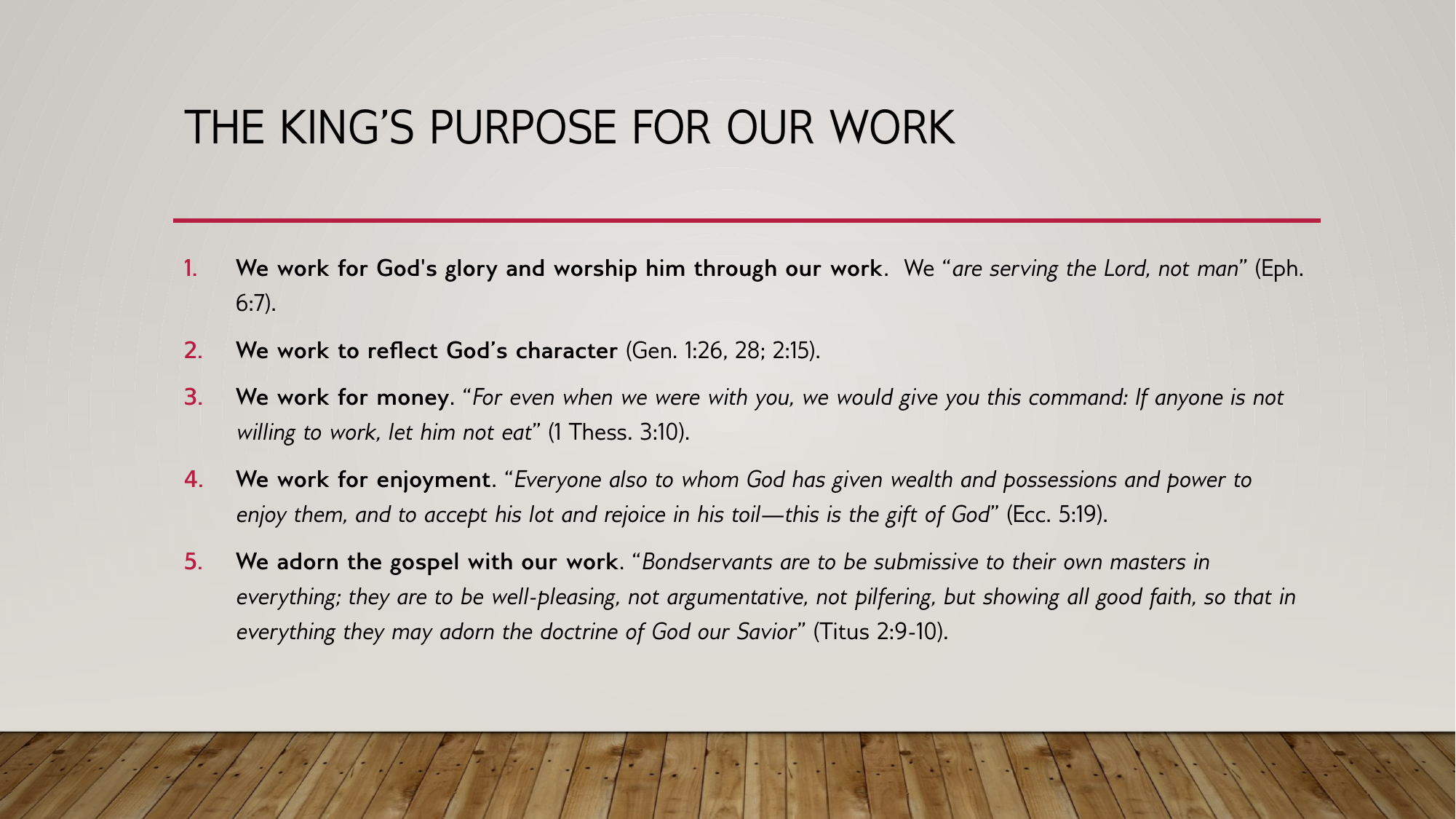

# The King’s Purpose for our work
We work for God's glory and worship him through our work.  We “are serving the Lord, not man” (Eph. 6:7).
We work to reflect God’s character (Gen. 1:26, 28; 2:15).
We work for money. “For even when we were with you, we would give you this command: If anyone is not willing to work, let him not eat” (1 Thess. 3:10).
We work for enjoyment. “Everyone also to whom God has given wealth and possessions and power to enjoy them, and to accept his lot and rejoice in his toil—this is the gift of God” (Ecc. 5:19).
We adorn the gospel with our work. “Bondservants are to be submissive to their own masters in everything; they are to be well-pleasing, not argumentative, not pilfering, but showing all good faith, so that in everything they may adorn the doctrine of God our Savior” (Titus 2:9-10).